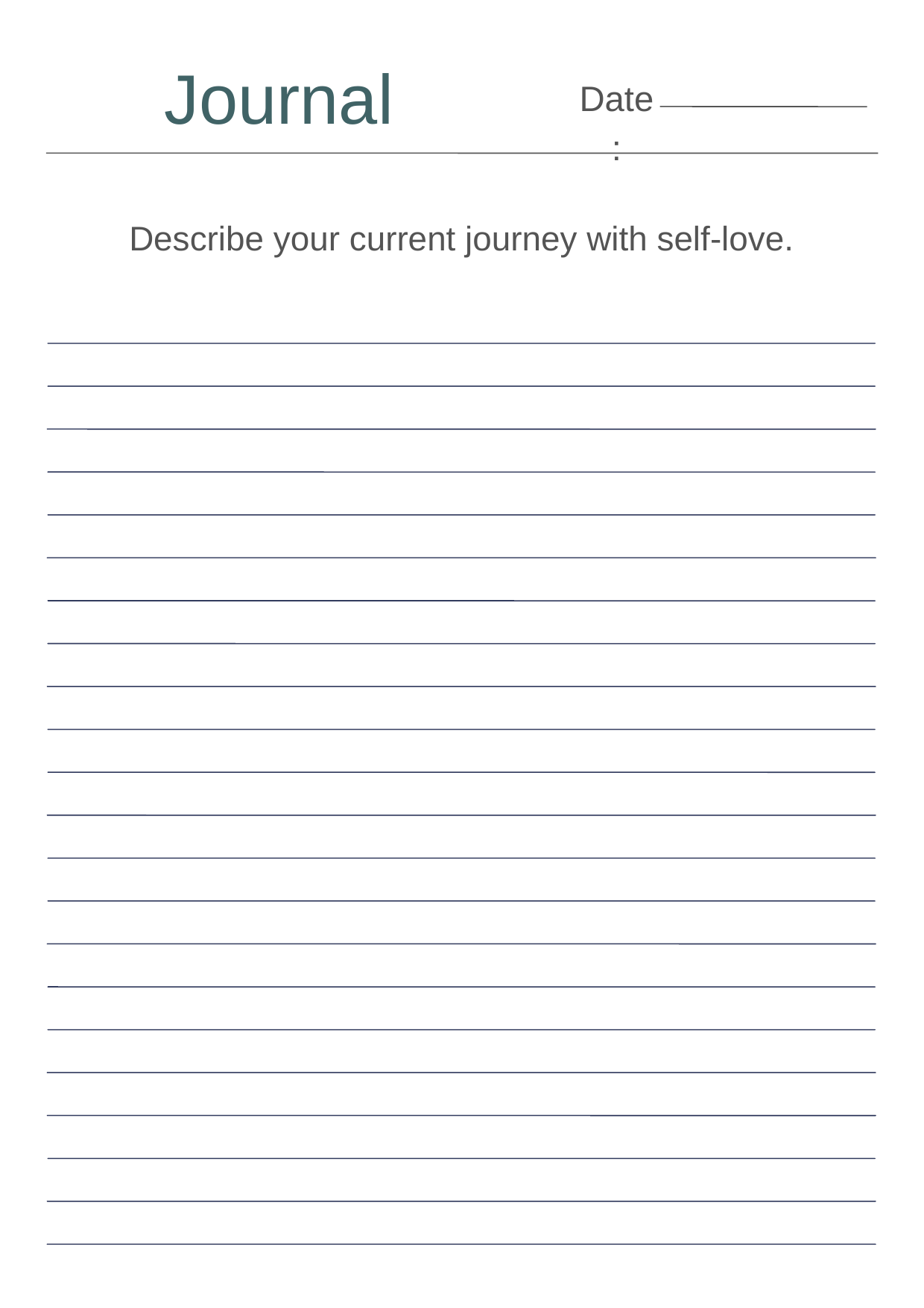

Journal
Date:

Describe your current journey with self-love.